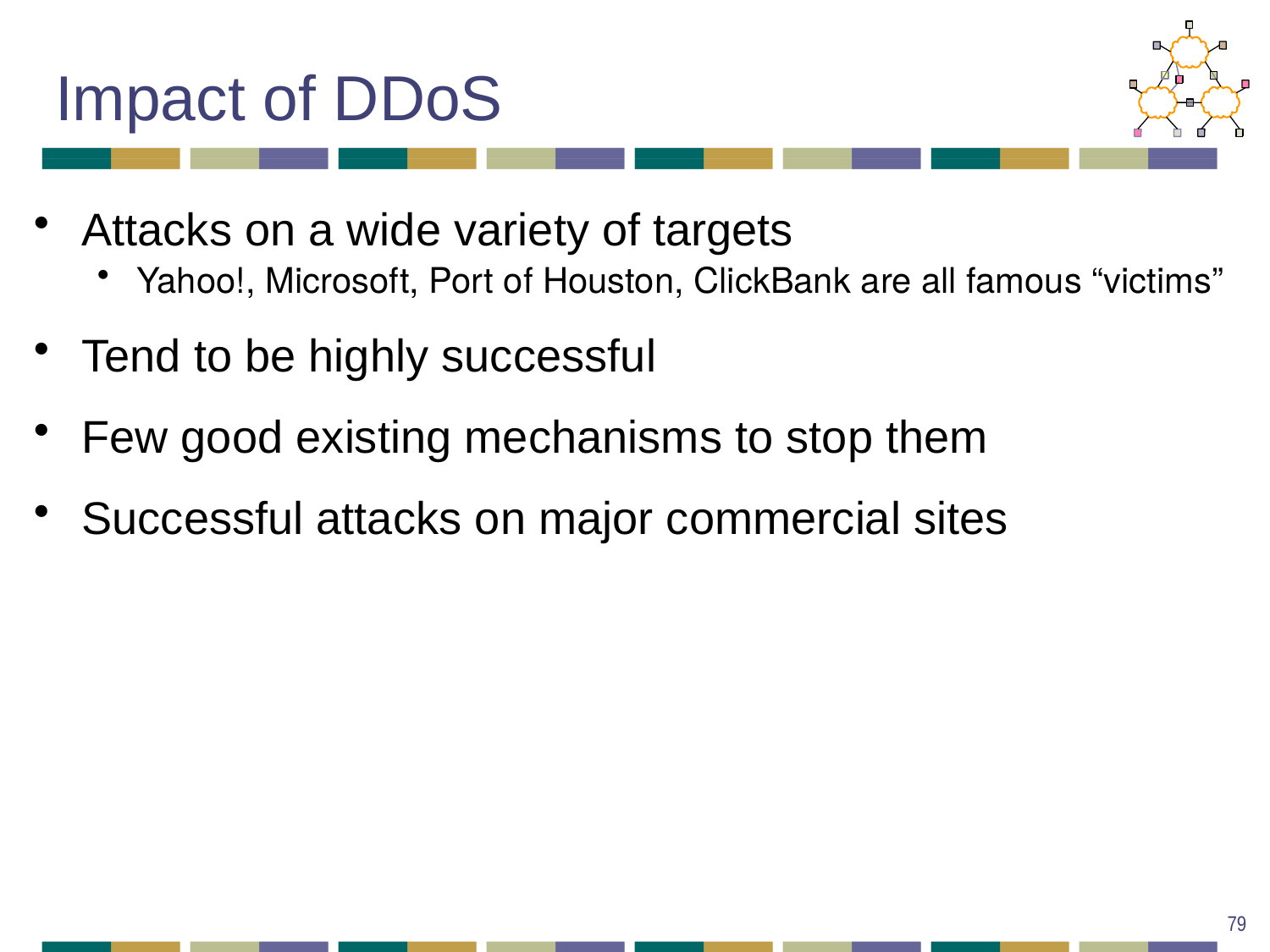

# Impact of DDoS

Attacks on a wide variety of targets
Yahoo!, Microsoft, Port of Houston, ClickBank are all famous “victims”

Tend to be highly successful

Few good existing mechanisms to stop them

Successful attacks on major commercial sites
79